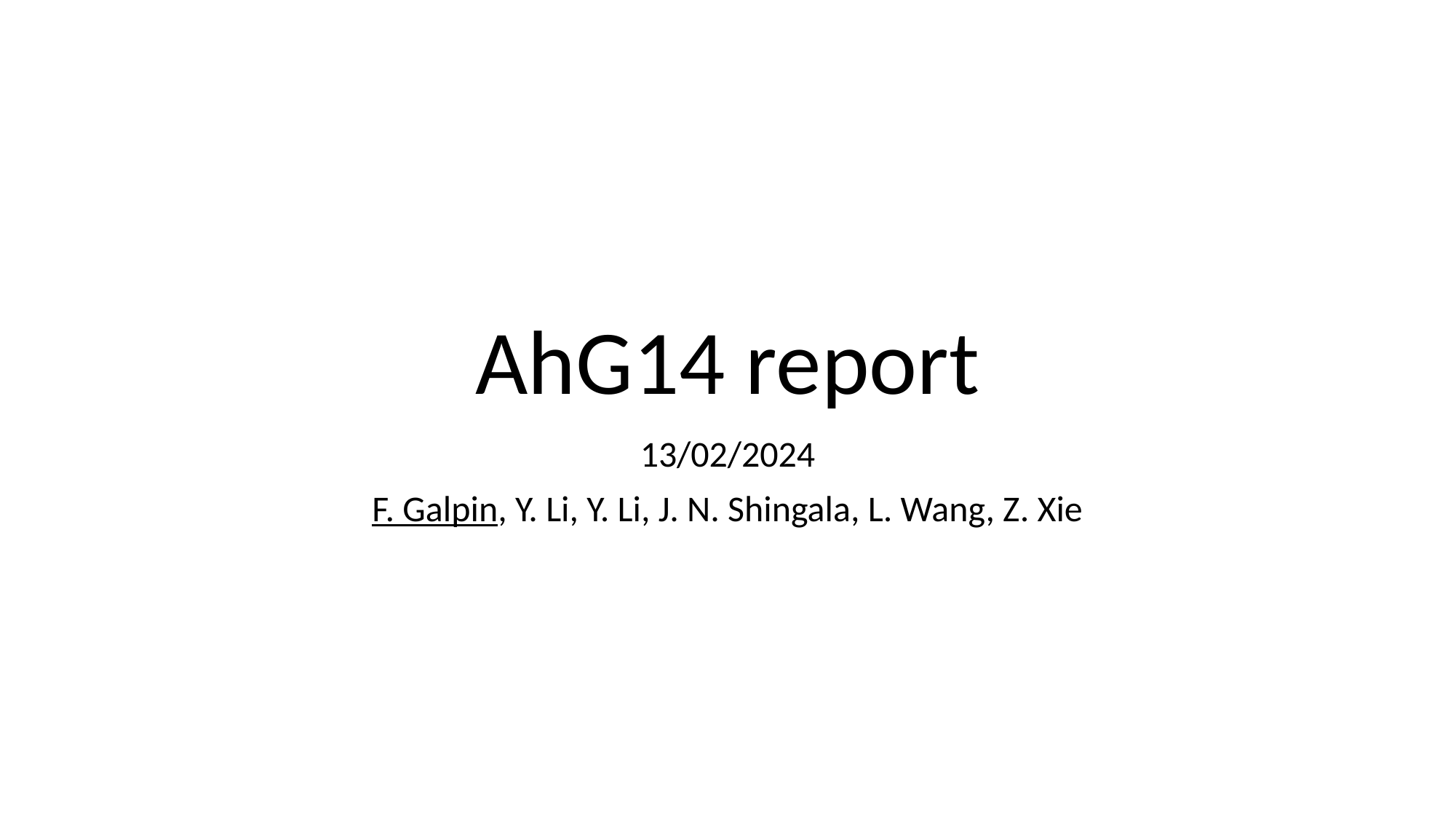

# AhG14 report
13/02/2024
F. Galpin, Y. Li, Y. Li, J. N. Shingala, L. Wang, Z. Xie